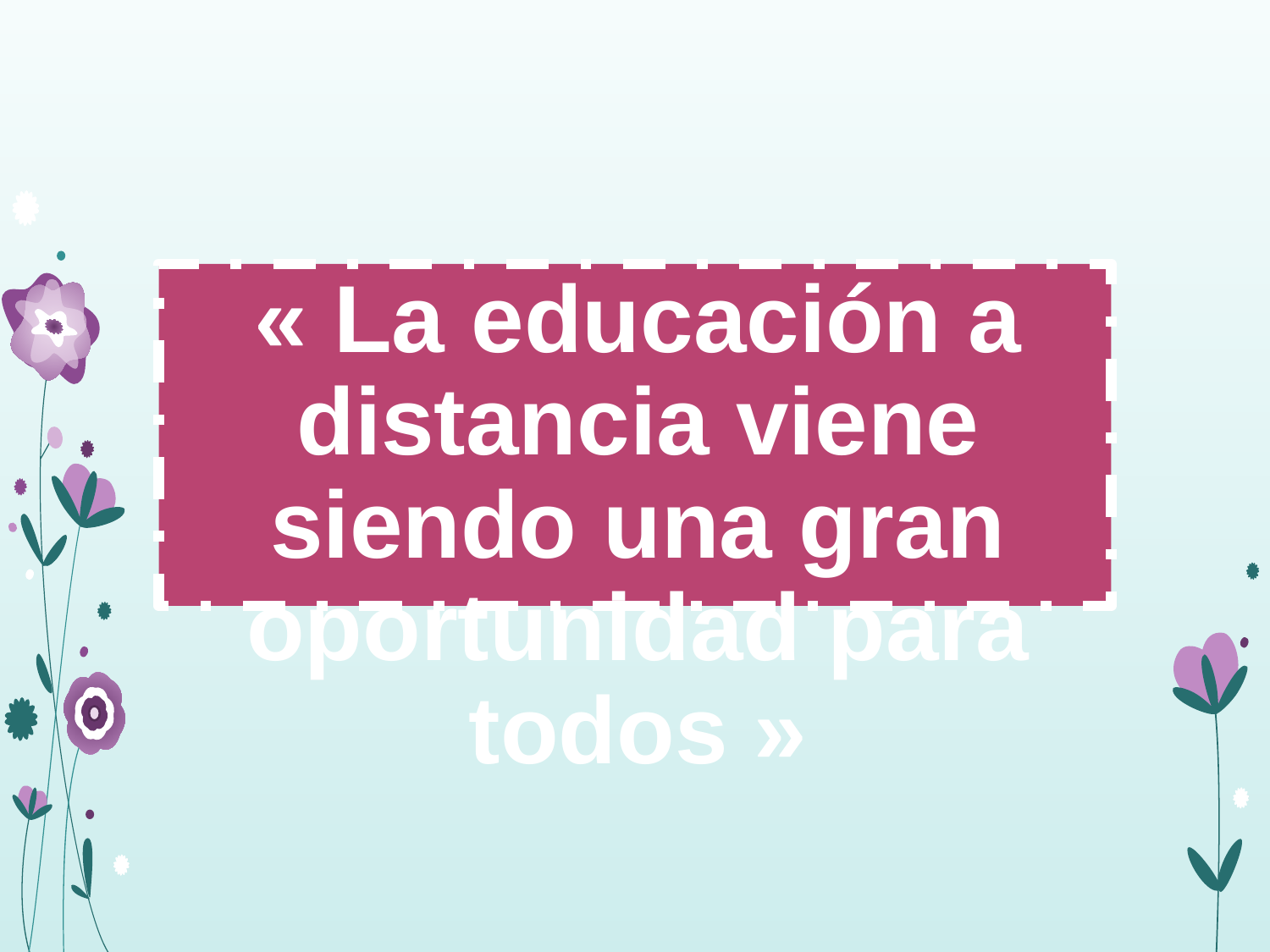

« La educación a distancia viene siendo una gran oportunidad para todos »